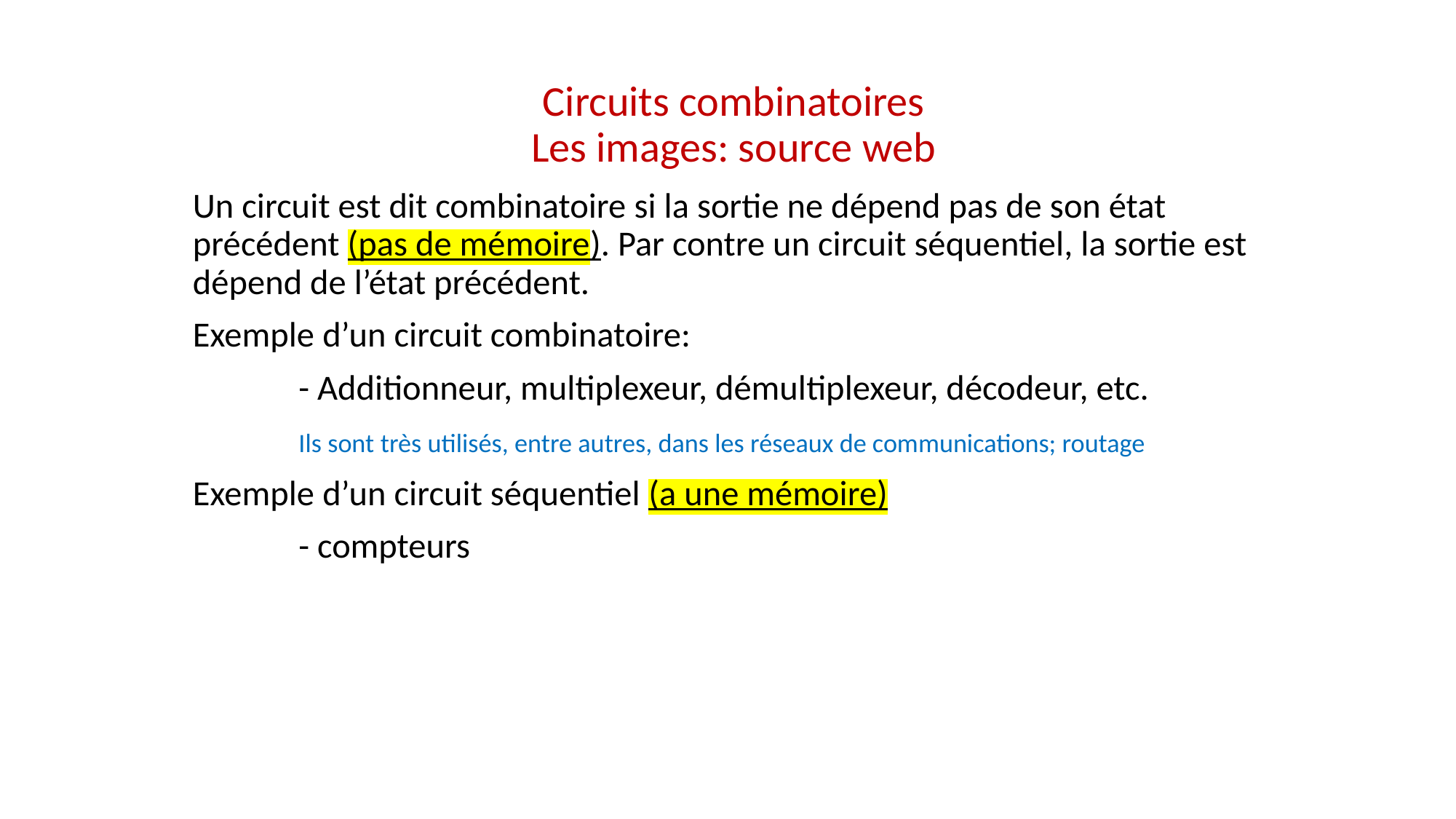

# Circuits combinatoires Les images: source web
Un circuit est dit combinatoire si la sortie ne dépend pas de son état précédent (pas de mémoire). Par contre un circuit séquentiel, la sortie est dépend de l’état précédent.
Exemple d’un circuit combinatoire:
	- Additionneur, multiplexeur, démultiplexeur, décodeur, etc.
	Ils sont très utilisés, entre autres, dans les réseaux de communications; routage
Exemple d’un circuit séquentiel (a une mémoire)
	- compteurs